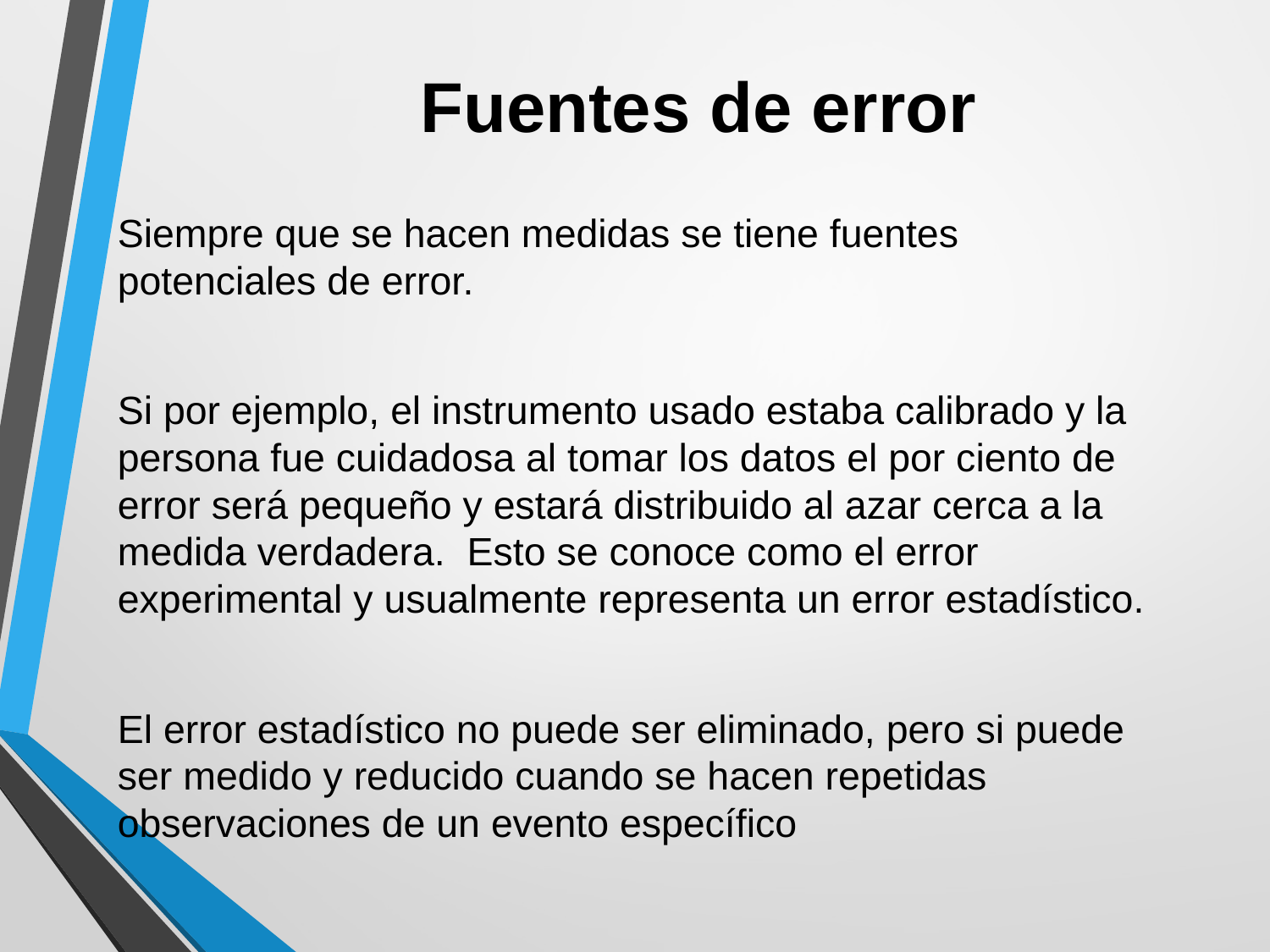

Fuentes de error
Siempre que se hacen medidas se tiene fuentes potenciales de error.

Si por ejemplo, el instrumento usado estaba calibrado y la persona fue cuidadosa al tomar los datos el por ciento de error será pequeño y estará distribuido al azar cerca a la medida verdadera.  Esto se conoce como el error experimental y usualmente representa un error estadístico.

El error estadístico no puede ser eliminado, pero si puede ser medido y reducido cuando se hacen repetidas observaciones de un evento específico